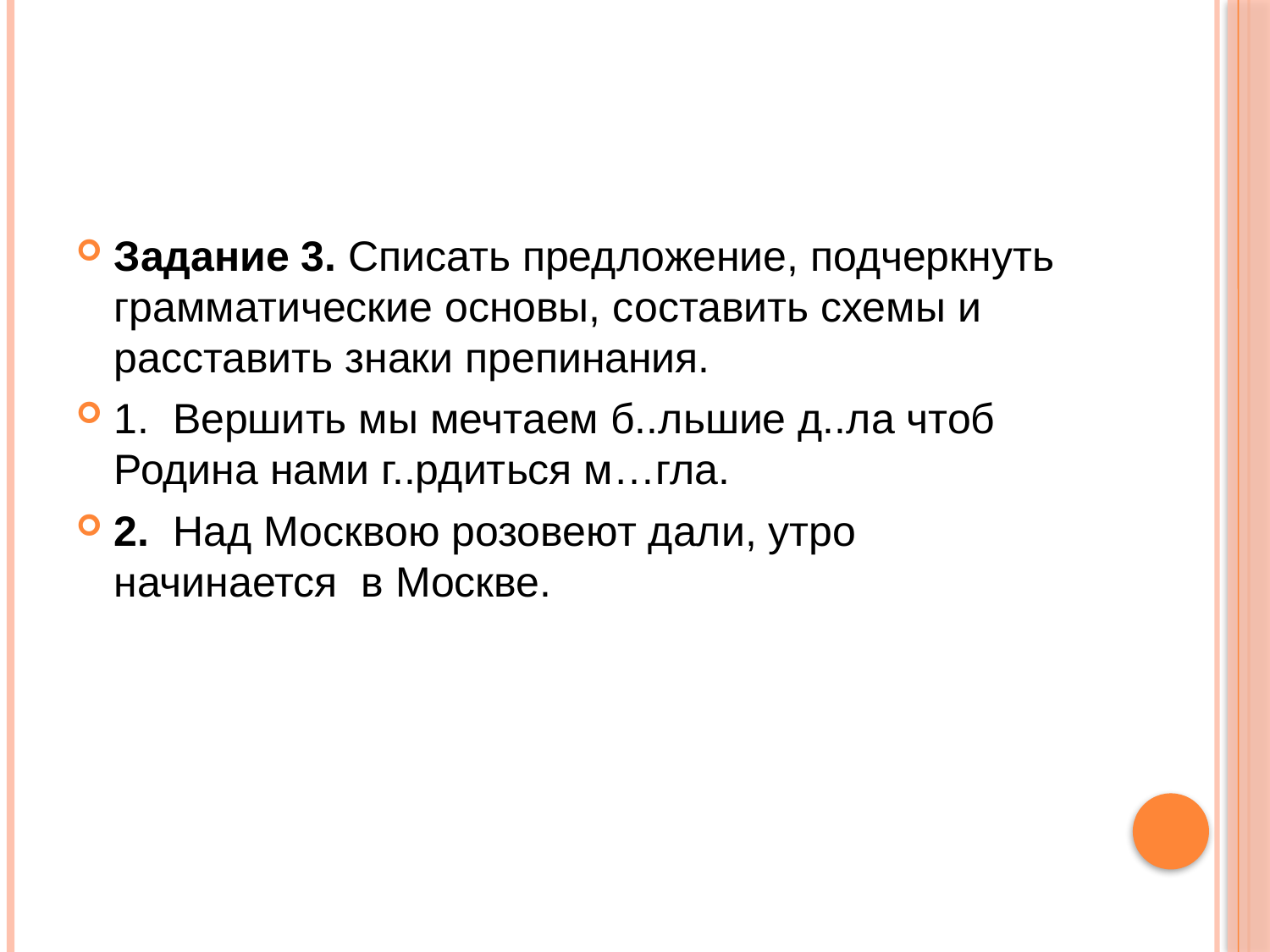

#
Задание 3. Списать предложение, подчеркнуть грамматические основы, составить схемы и расставить знаки препинания.
1.  Вершить мы мечтаем б..льшие д..ла чтоб Родина нами г..рдиться м…гла.
2.  Над Москвою розовеют дали, утро начинается  в Москве.